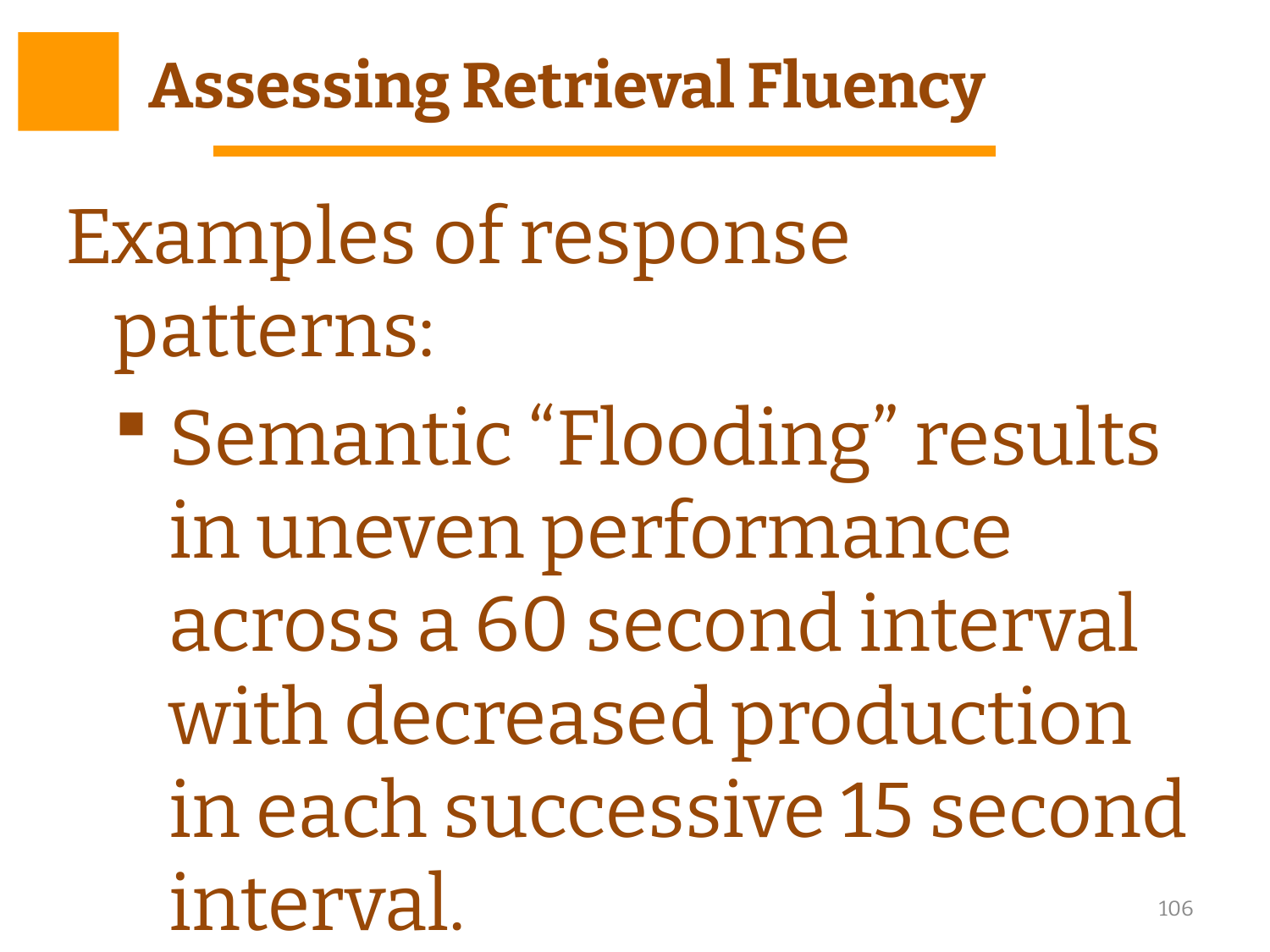

# Assessing Retrieval Fluency

Examples of response patterns:
Semantic “Flooding” results in uneven performance across a 60 second interval with decreased production in each successive 15 second interval.

106